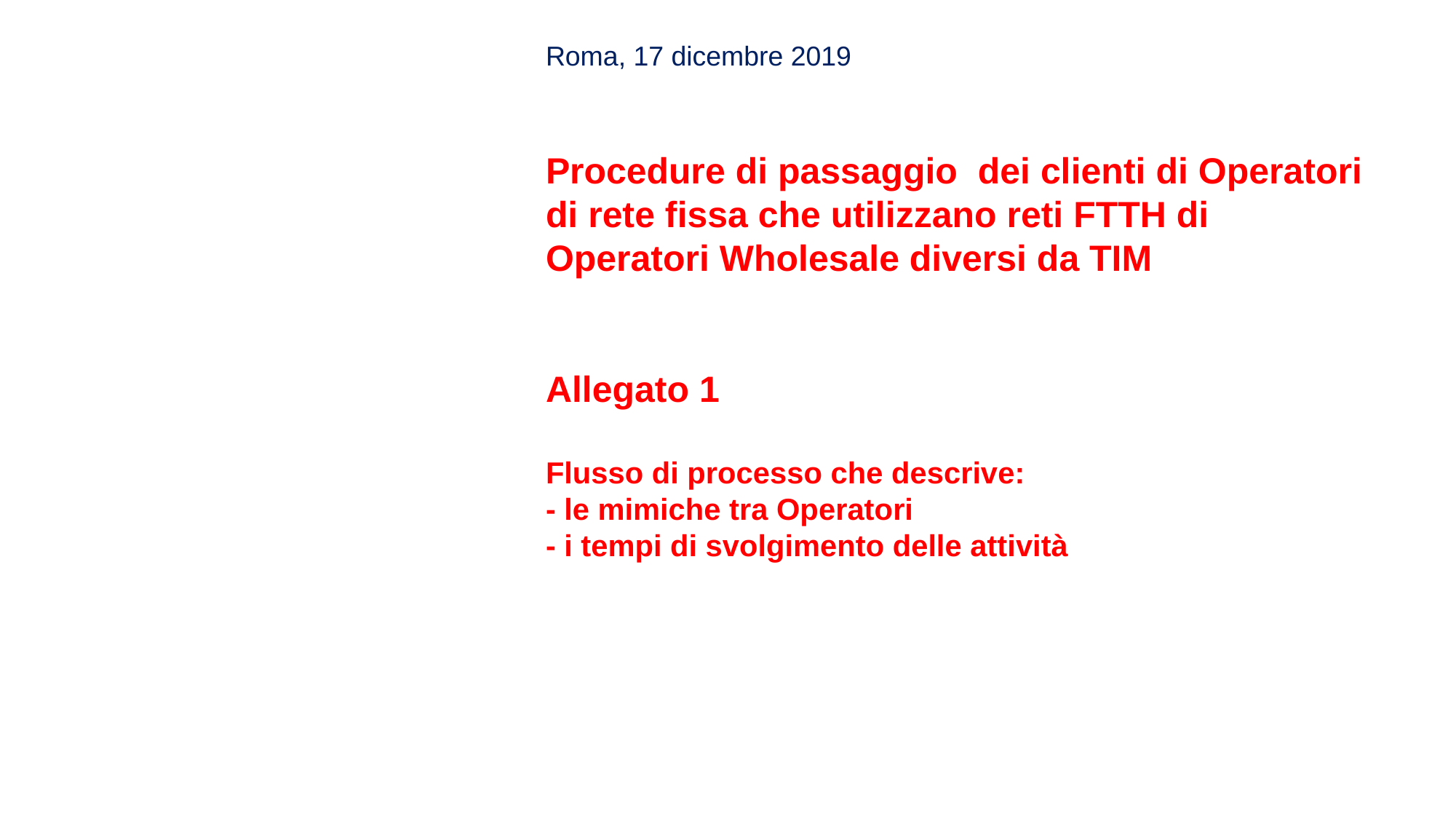

# Roma, 17 dicembre 2019 Procedure di passaggio  dei clienti di Operatori di rete fissa che utilizzano reti FTTH di Operatori Wholesale diversi da TIM Allegato 1 Flusso di processo che descrive: - le mimiche tra Operatori - i tempi di svolgimento delle attività